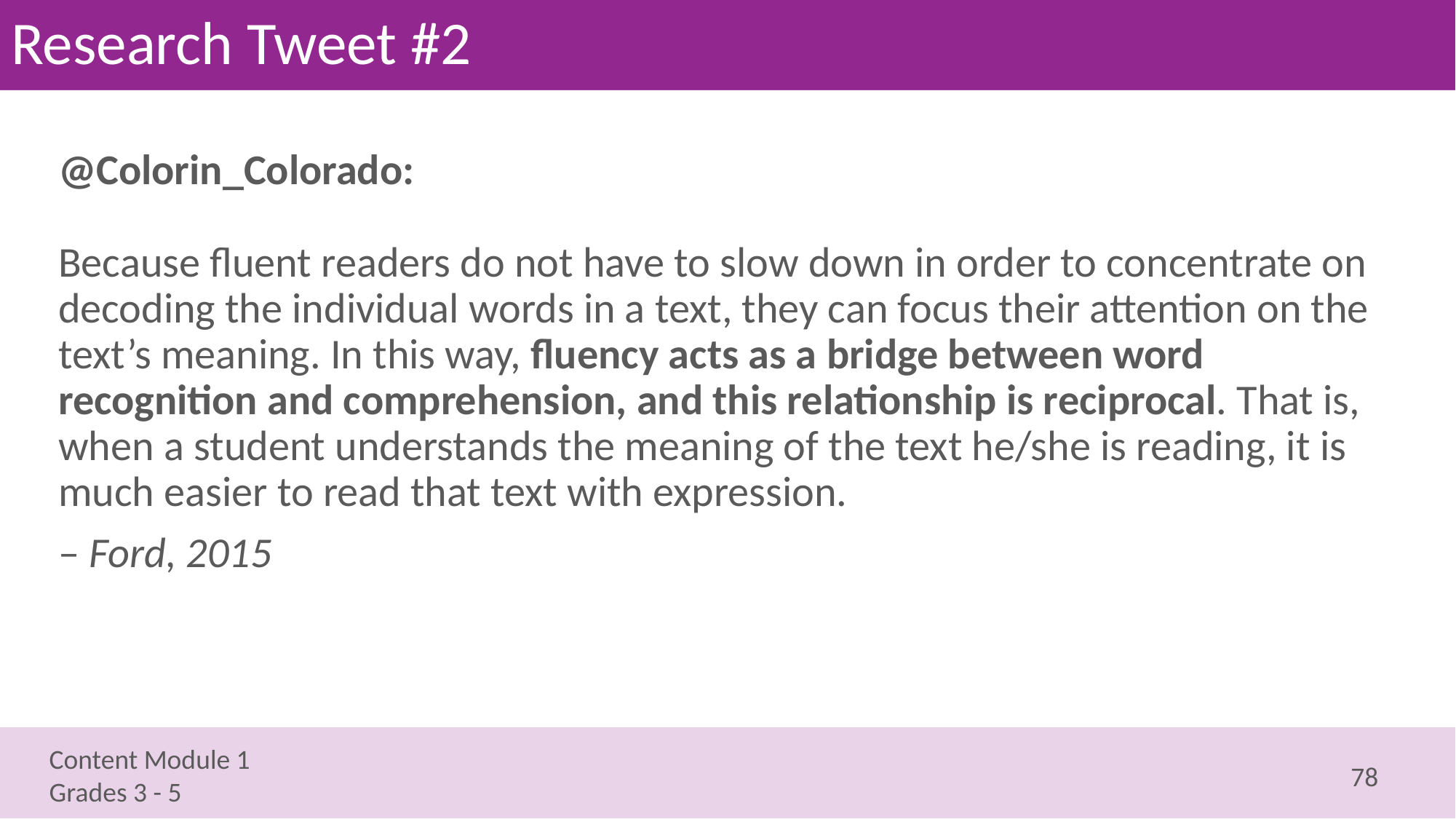

# Research Tweet #2
@Colorin_Colorado:

Because fluent readers do not have to slow down in order to concentrate on decoding the individual words in a text, they can focus their attention on the text’s meaning. In this way, fluency acts as a bridge between word recognition and comprehension, and this relationship is reciprocal. That is, when a student understands the meaning of the text he/she is reading, it is much easier to read that text with expression.
– Ford, 2015
78